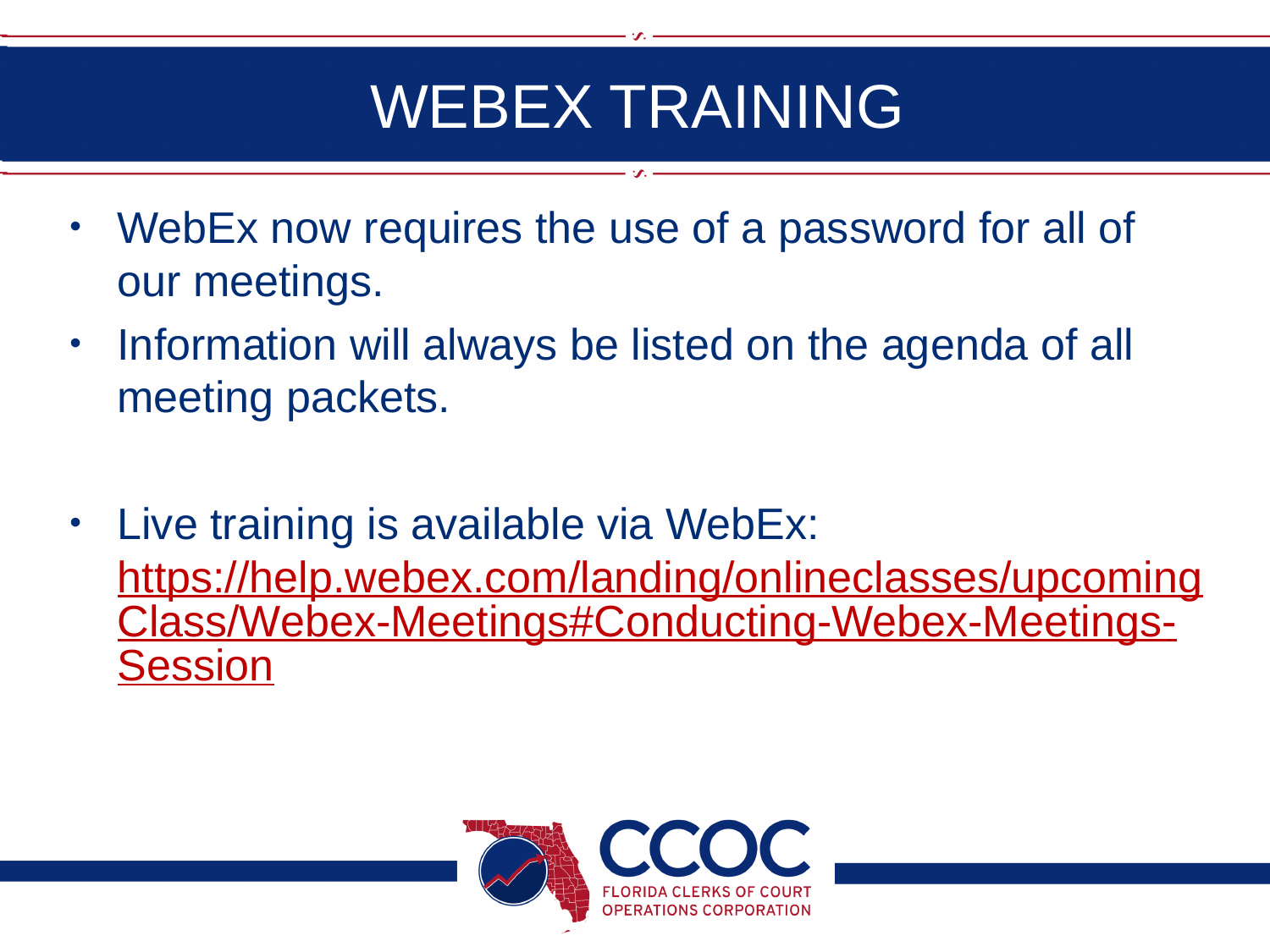

# WEBEX TRAINING
WebEx now requires the use of a password for all of our meetings.
Information will always be listed on the agenda of all meeting packets.

Live training is available via WebEx: https://help.webex.com/landing/onlineclasses/upcomingClass/Webex-Meetings#Conducting-Webex-Meetings-Session